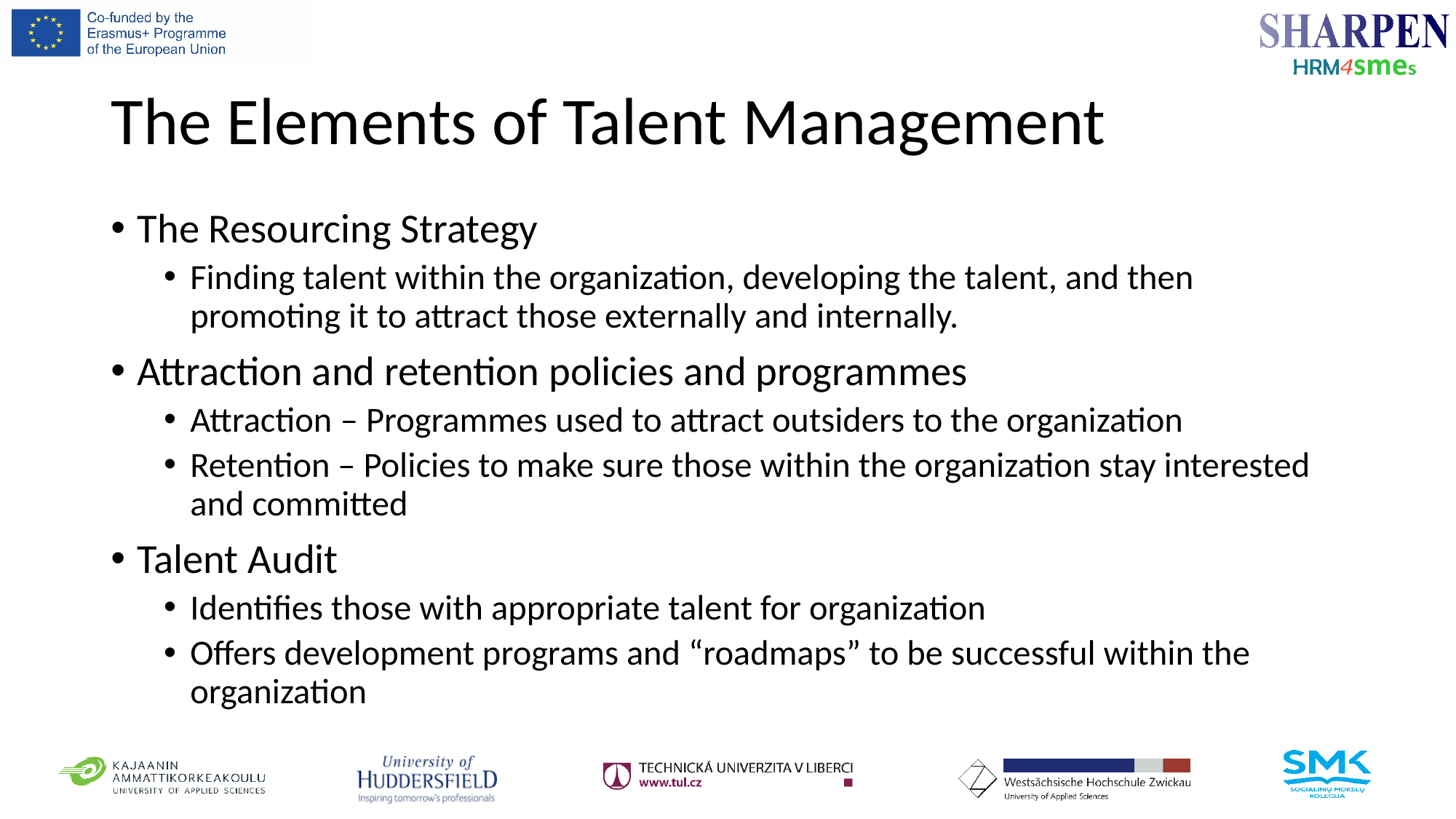

# The Elements of Talent Management
The Resourcing Strategy
Finding talent within the organization, developing the talent, and then promoting it to attract those externally and internally.
Attraction and retention policies and programmes
Attraction – Programmes used to attract outsiders to the organization
Retention – Policies to make sure those within the organization stay interested and committed
Talent Audit
Identifies those with appropriate talent for organization
Offers development programs and “roadmaps” to be successful within the organization